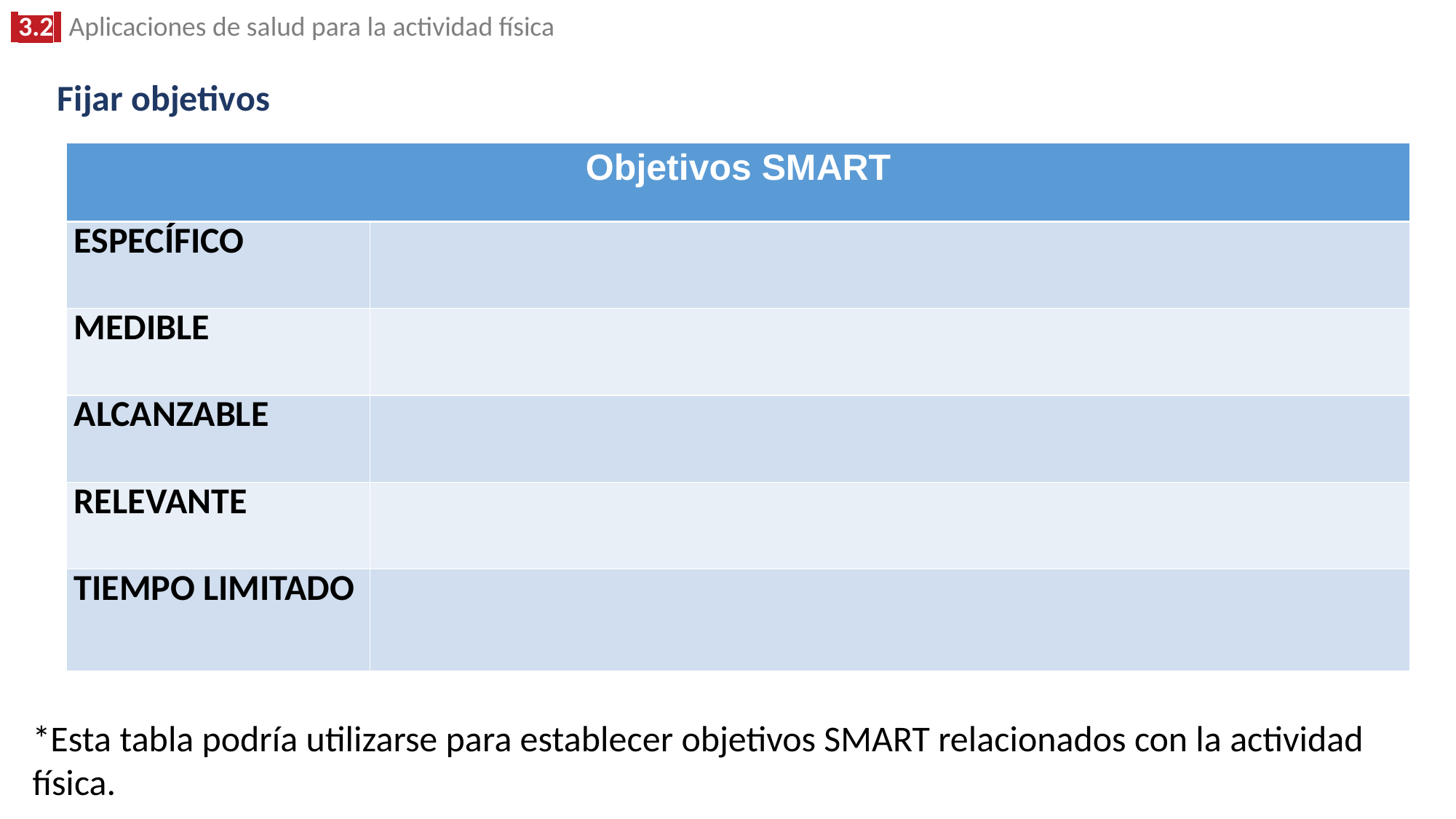

# Fijar objetivos
| Objetivos SMART |  |
| --- | --- |
| ESPECÍFICO |  |
| MEDIBLE |  |
| ALCANZABLE |  |
| RELEVANTE |  |
| TIEMPO LIMITADO |  |

*Esta tabla podría utilizarse para establecer objetivos SMART relacionados con la actividad física.